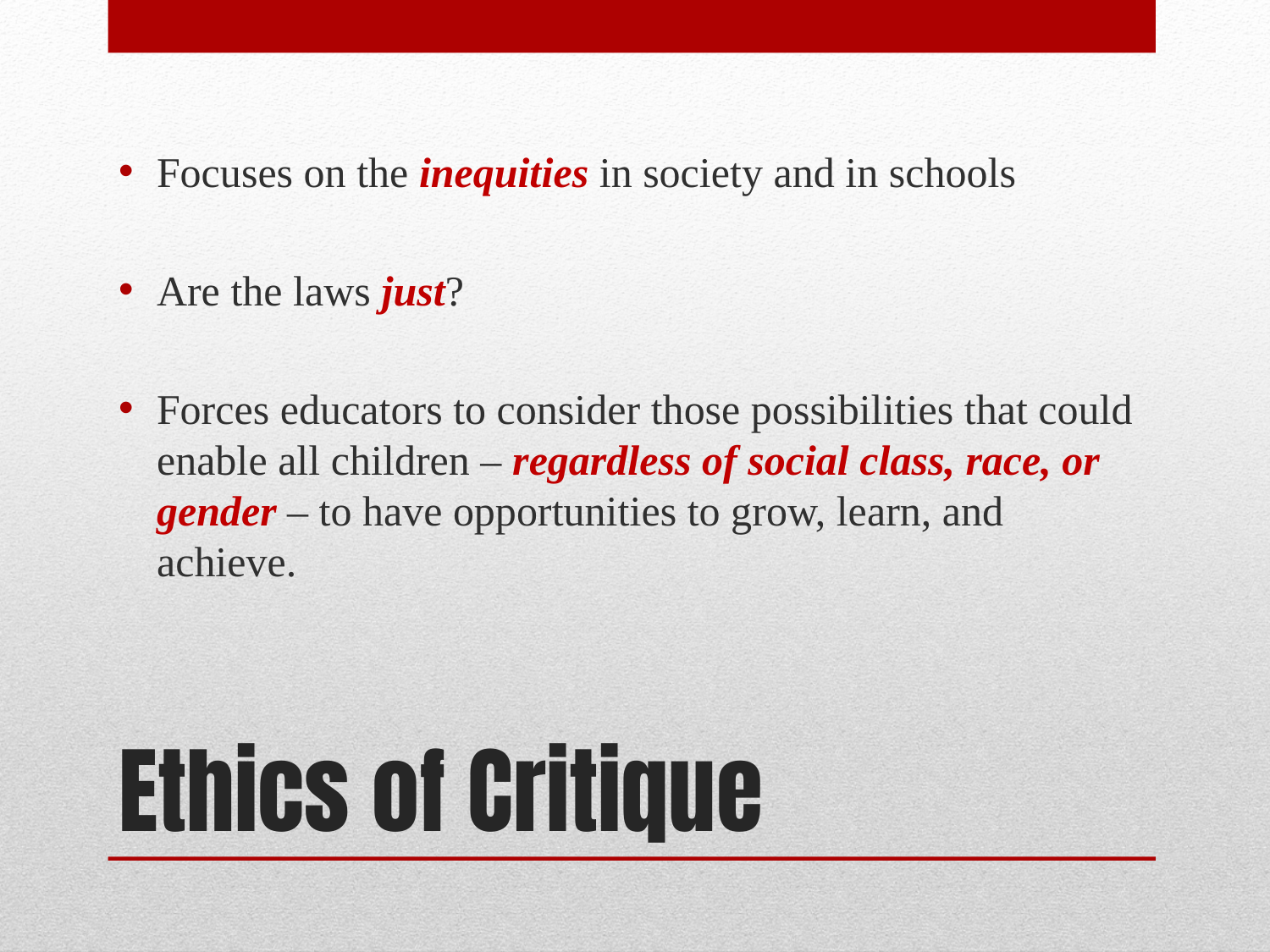

Focuses on the inequities in society and in schools

Are the laws just?

Forces educators to consider those possibilities that could enable all children – regardless of social class, race, or gender – to have opportunities to grow, learn, and achieve.
# Ethics of Critique